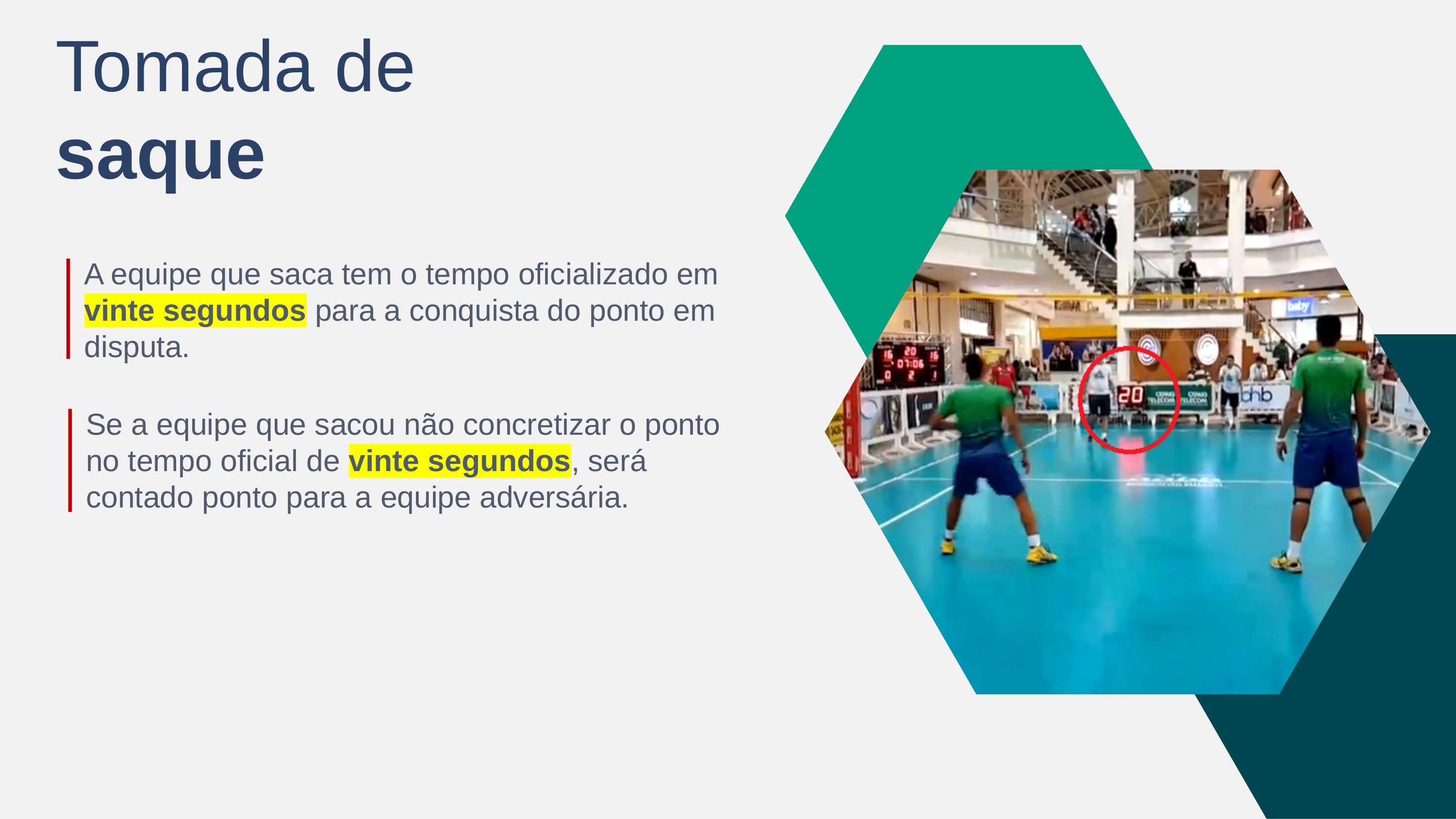

Tomada de
saque .

A equipe que saca tem o tempo oficializado em vinte segundos para a conquista do ponto em disputa.

Se a equipe que sacou não concretizar o ponto no tempo oficial de vinte segundos, será contado ponto para a equipe adversária.